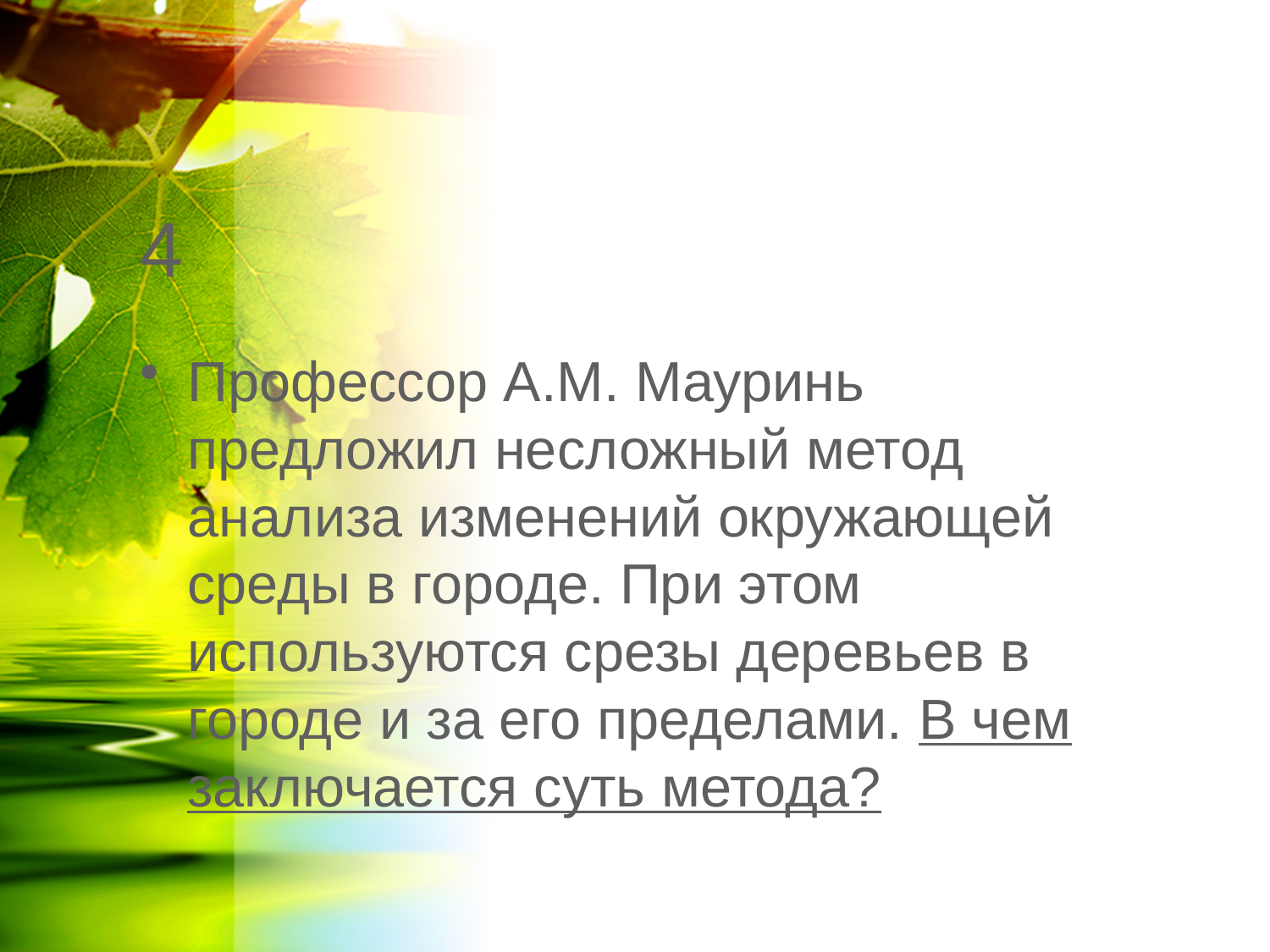

# 4
Профессор А.М. Мауринь предложил несложный метод анализа изменений окружающей среды в городе. При этом используются срезы деревьев в городе и за его пределами. В чем заключается суть метода?